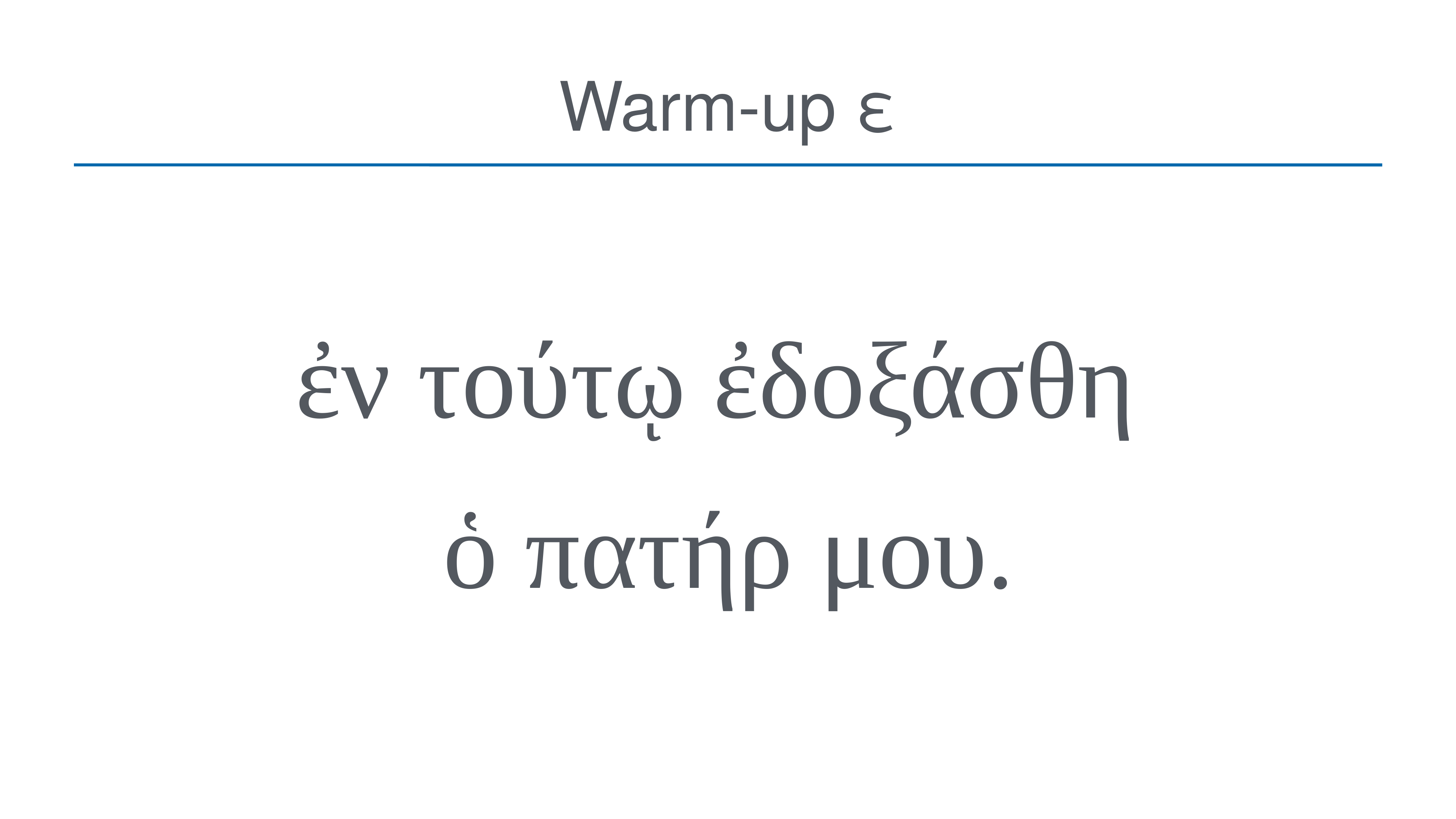

# Warm-up ε
ἐν τούτῳ ἐδοξάσθη
ὁ πατήρ μου.